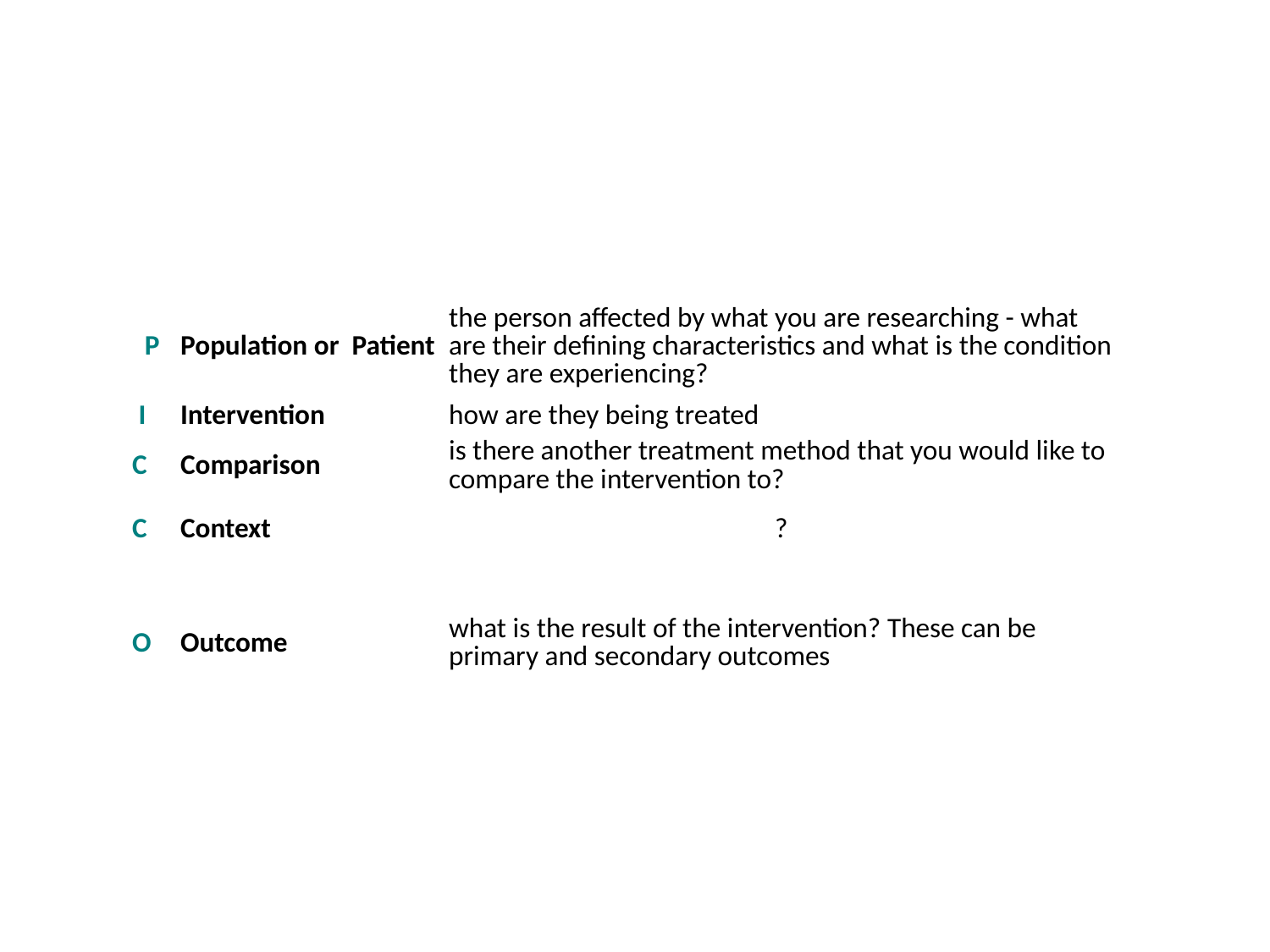

#
| P | Population or  Patient | the person affected by what you are researching - what are their defining characteristics and what is the condition they are experiencing? |
| --- | --- | --- |
| I | Intervention | how are they being treated |
| C | Comparison | is there another treatment method that you would like to compare the intervention to? |
| C | Context | ? |
| O | Outcome | what is the result of the intervention? These can be primary and secondary outcomes |